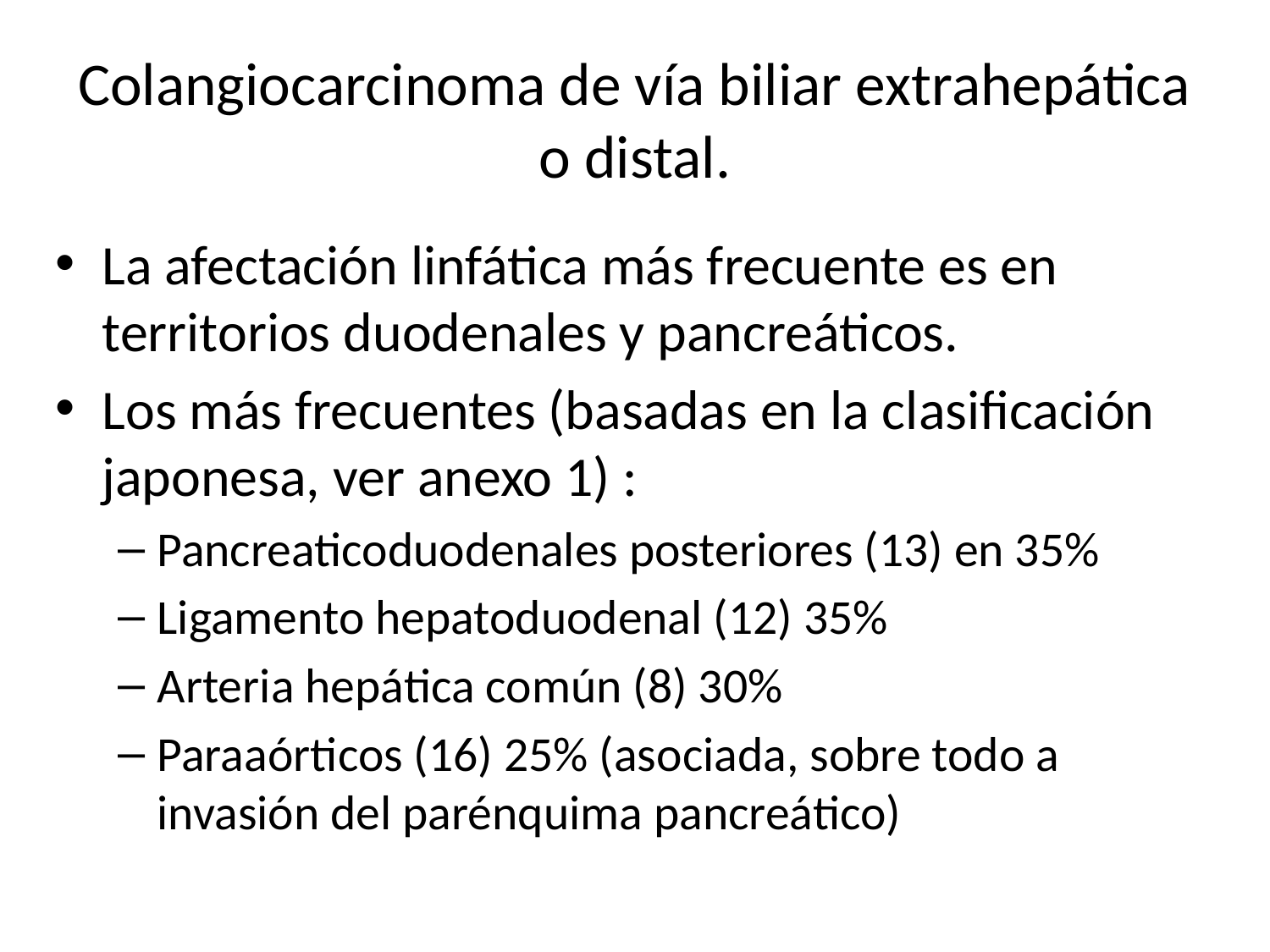

# Colangiocarcinoma de vía biliar extrahepática o distal.
La afectación linfática más frecuente es en territorios duodenales y pancreáticos.
Los más frecuentes (basadas en la clasificación japonesa, ver anexo 1) :
Pancreaticoduodenales posteriores (13) en 35%
Ligamento hepatoduodenal (12) 35%
Arteria hepática común (8) 30%
Paraaórticos (16) 25% (asociada, sobre todo a invasión del parénquima pancreático)